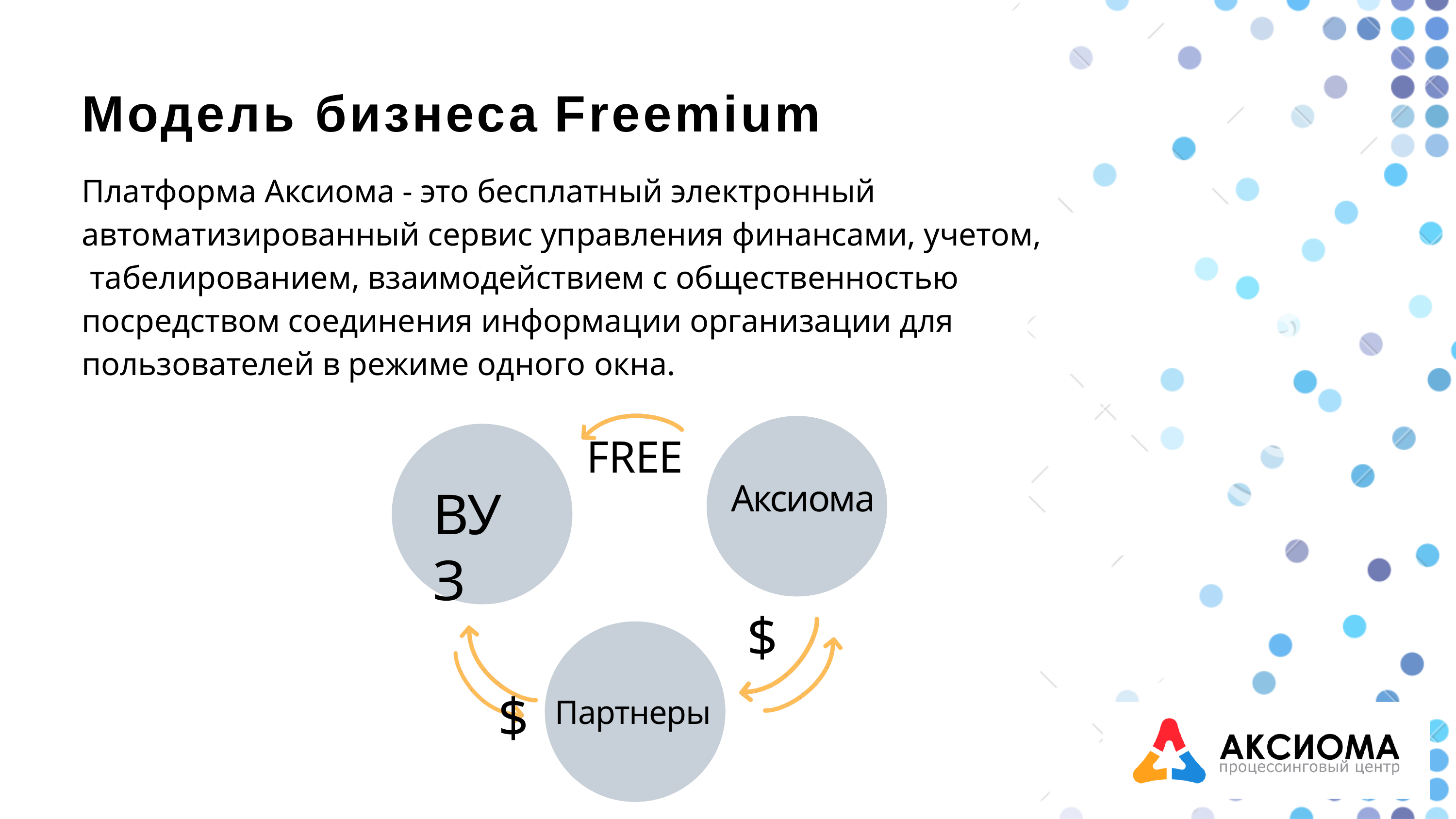

Модель бизнеса Freemium
Платформа Аксиома - это бесплатный электронный  автоматизированный сервис управления финансами, учетом,  табелированием, взаимодействием с общественностью  посредством соединения информации организации для  пользователей в режиме одного окна.

FREE

Аксиома
ВУЗ

$

$

Партнеры